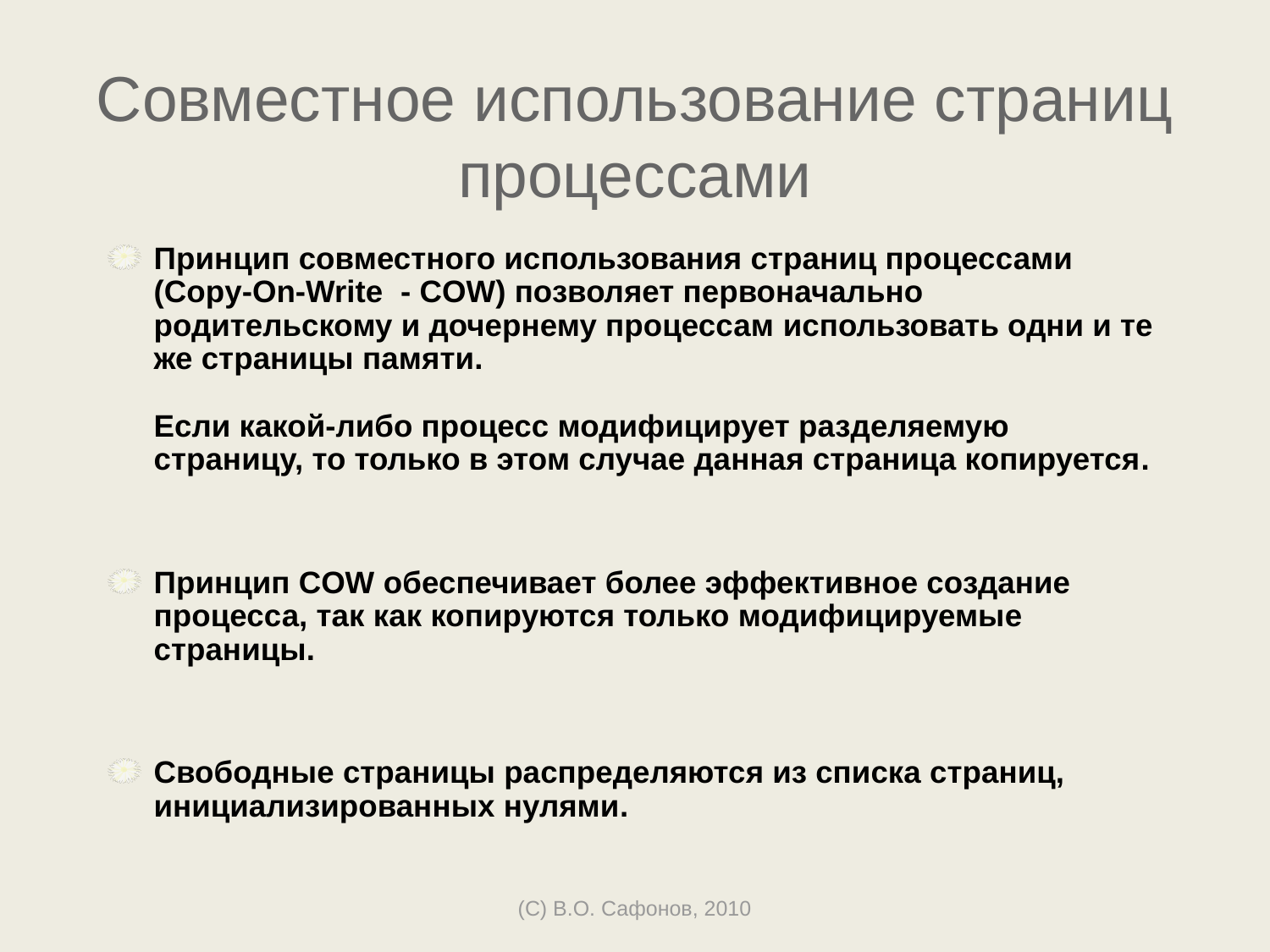

# Совместное использование страниц процессами
Принцип совместного использования страниц процессами (Copy-On-Write  - COW) позволяет первоначально родительскому и дочернему процессам использовать одни и те же страницы памяти.
Если какой-либо процесс модифицирует разделяемую страницу, то только в этом случае данная страница копируется.

Принцип COW обеспечивает более эффективное создание процесса, так как копируются только модифицируемые страницы.

Свободные страницы распределяются из списка страниц, инициализированных нулями.
(C) В.О. Сафонов, 2010